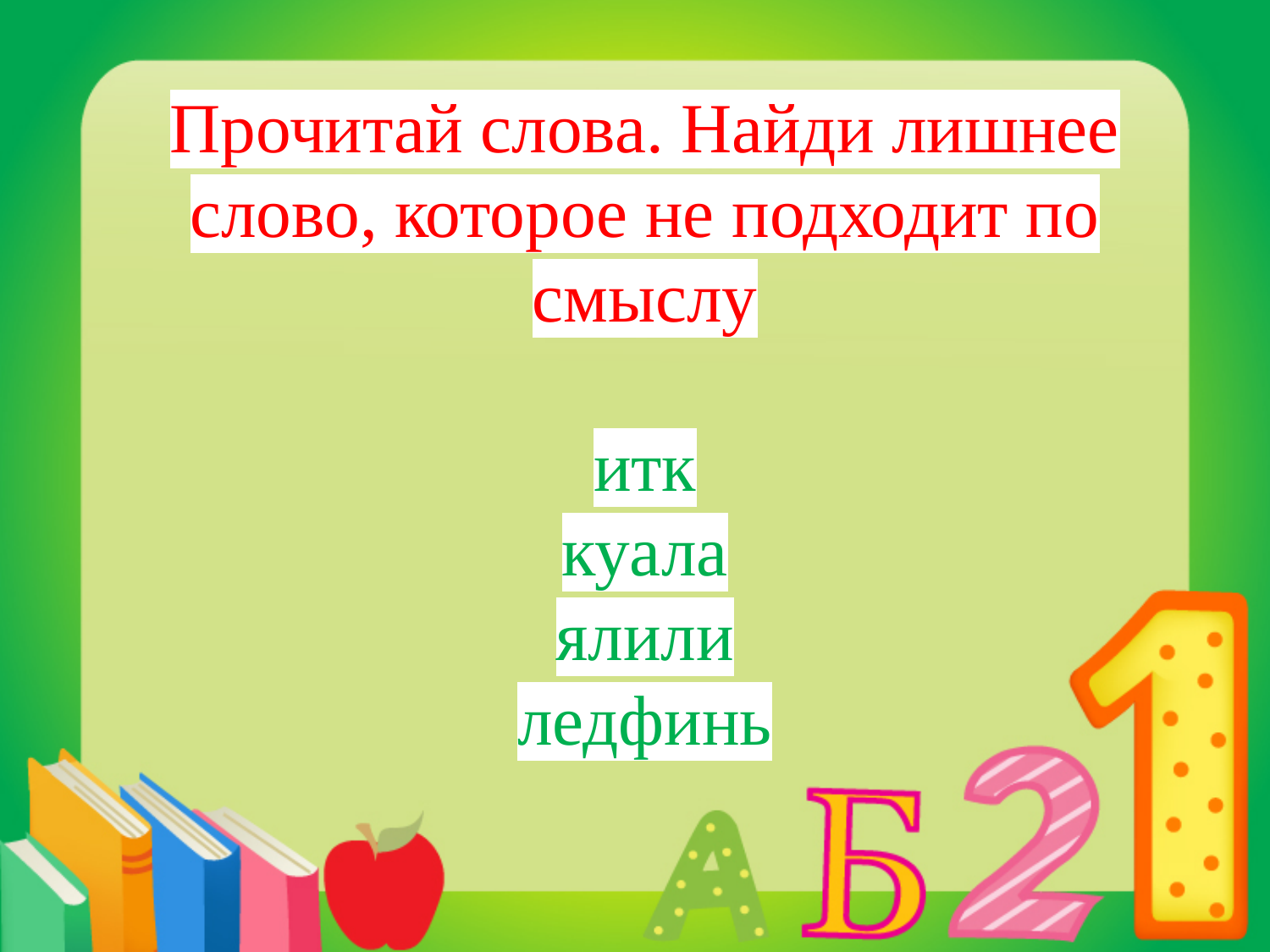

Прочитай слова. Найди лишнее слово, которое не подходит по смыслу

итк
куала
ялили
ледфинь